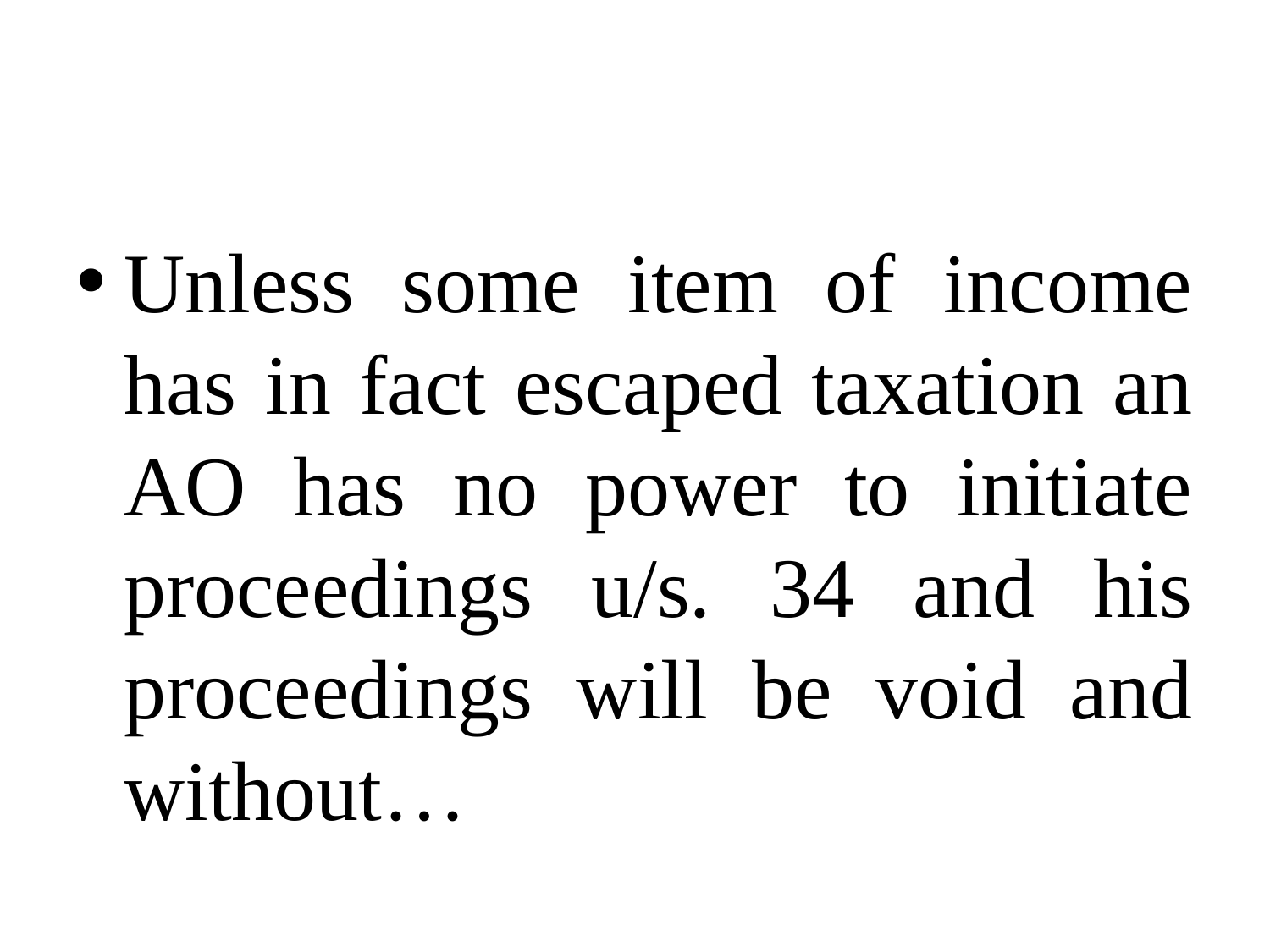

#
Unless some item of income has in fact escaped taxation an AO has no power to initiate proceedings u/s. 34 and his proceedings will be void and without…